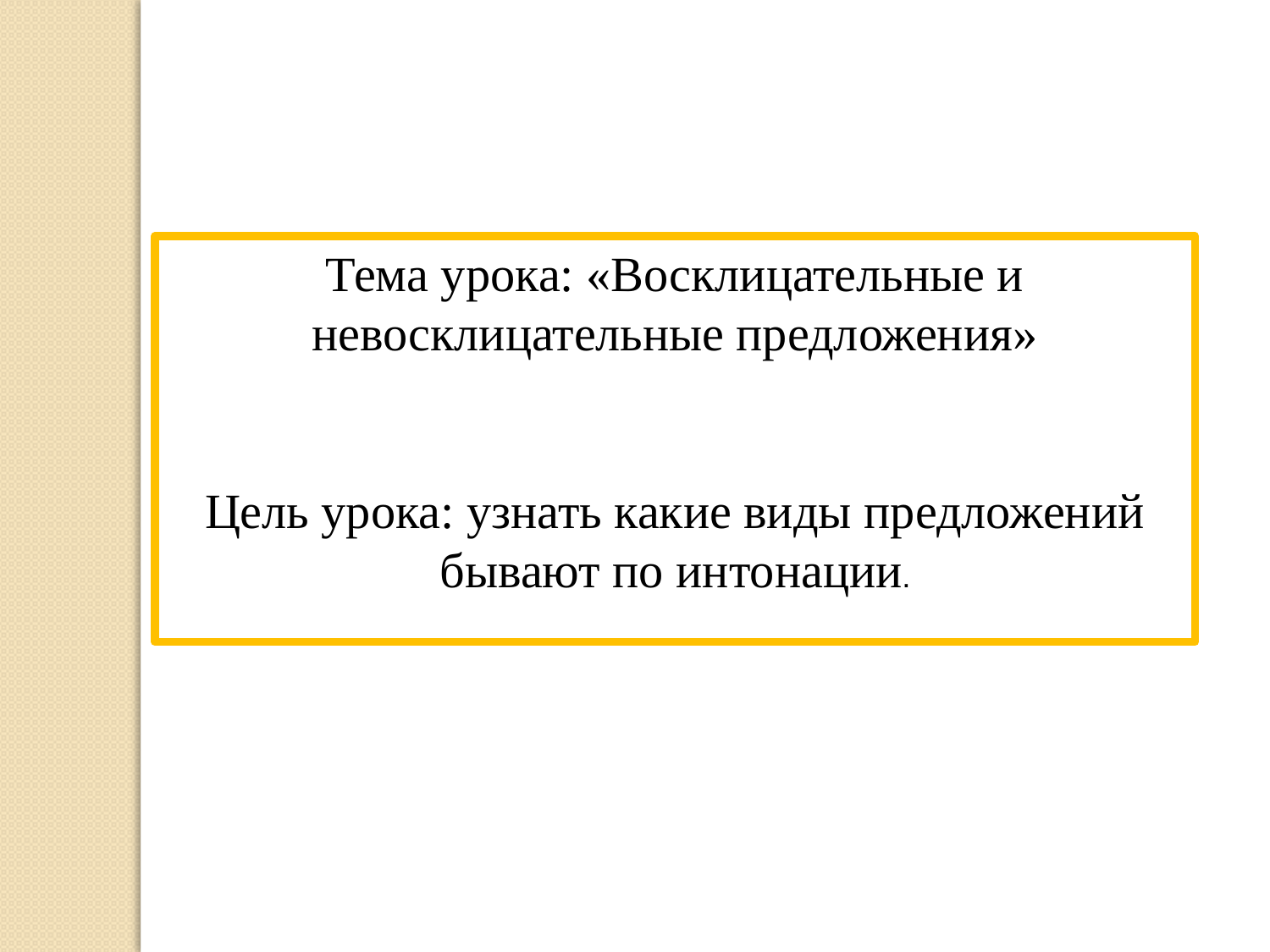

Тема урока: «Восклицательные и невосклицательные предложения»

Цель урока: узнать какие виды предложений бывают по интонации.